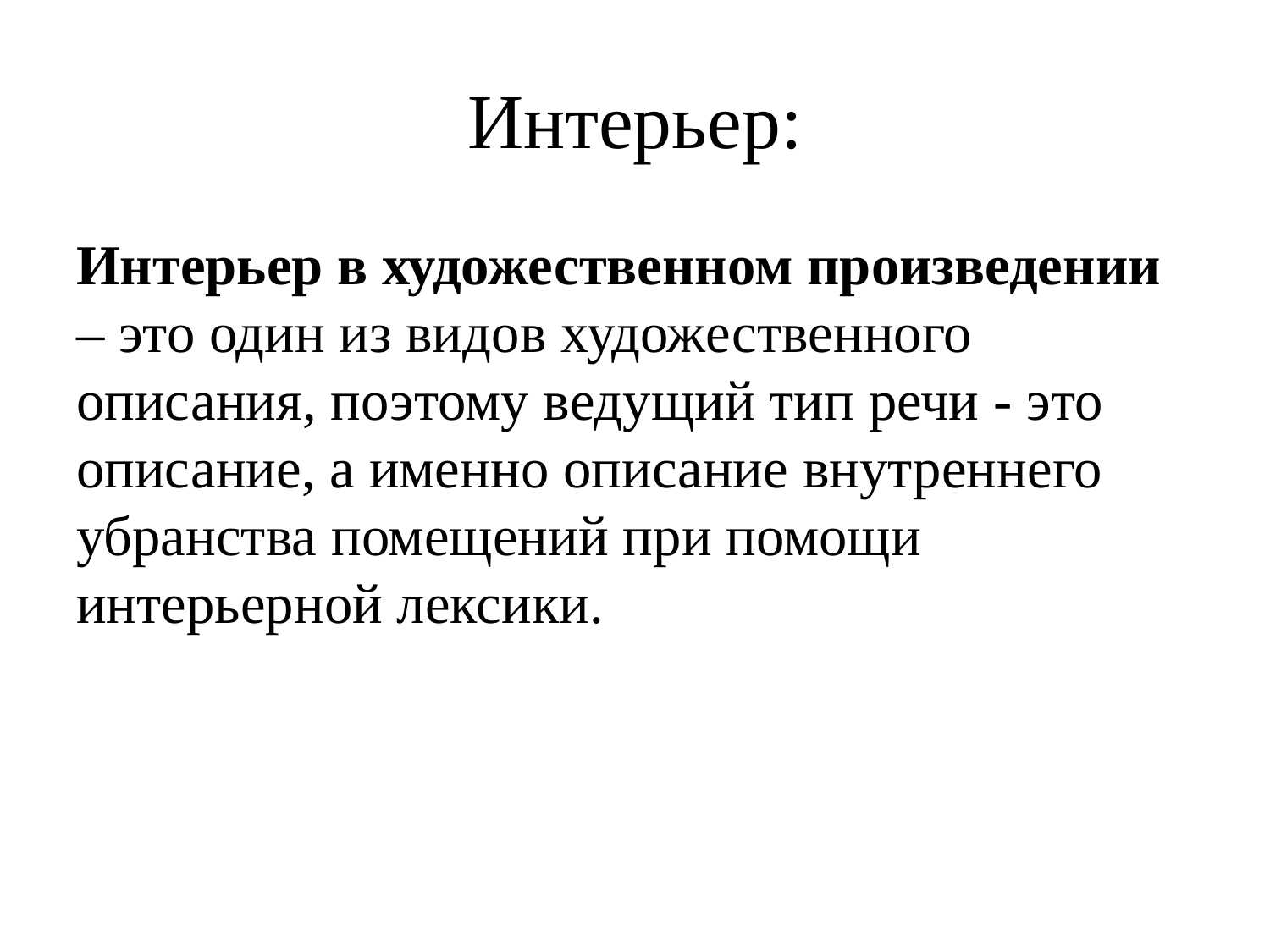

# Интерьер:
Интерьер в художественном произведении – это один из видов художественного описания, поэтому ведущий тип речи ‑ это описание, а именно описание внутреннего убранства помещений при помощи интерьерной лексики.